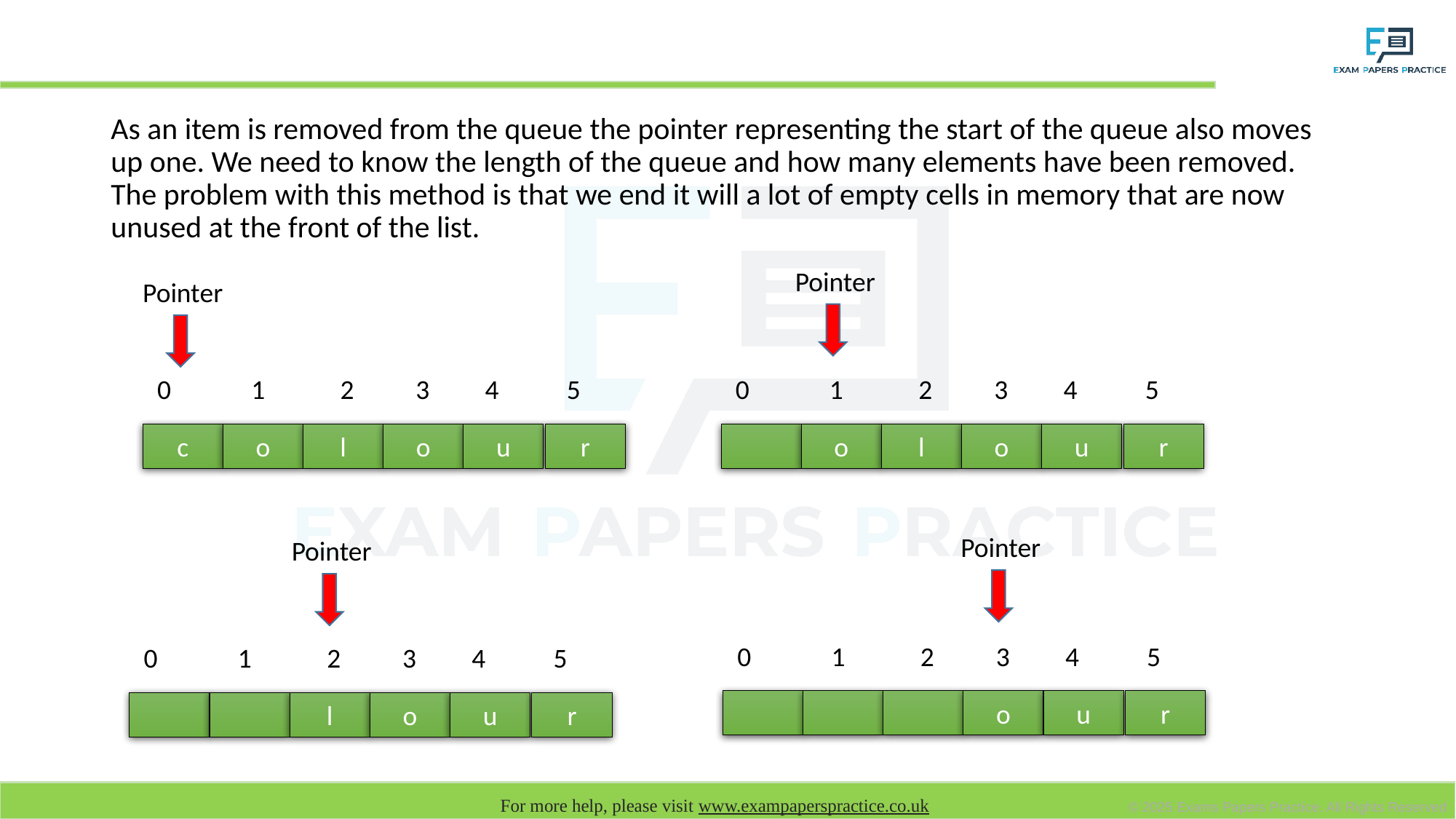

# Linear queue using pointers
As an item is removed from the queue the pointer representing the start of the queue also moves up one. We need to know the length of the queue and how many elements have been removed.  The problem with this method is that we end it will a lot of empty cells in memory that are now unused at the front of the list.
Pointer
Pointer

0             1	            2          3         4           5
0             1	            2          3         4           5
r
r
u
u
o
o
l
l
o
o
c

Pointer
Pointer

0             1	            2          3         4           5
0             1	            2          3         4           5
r
u
o

r
u
o
l